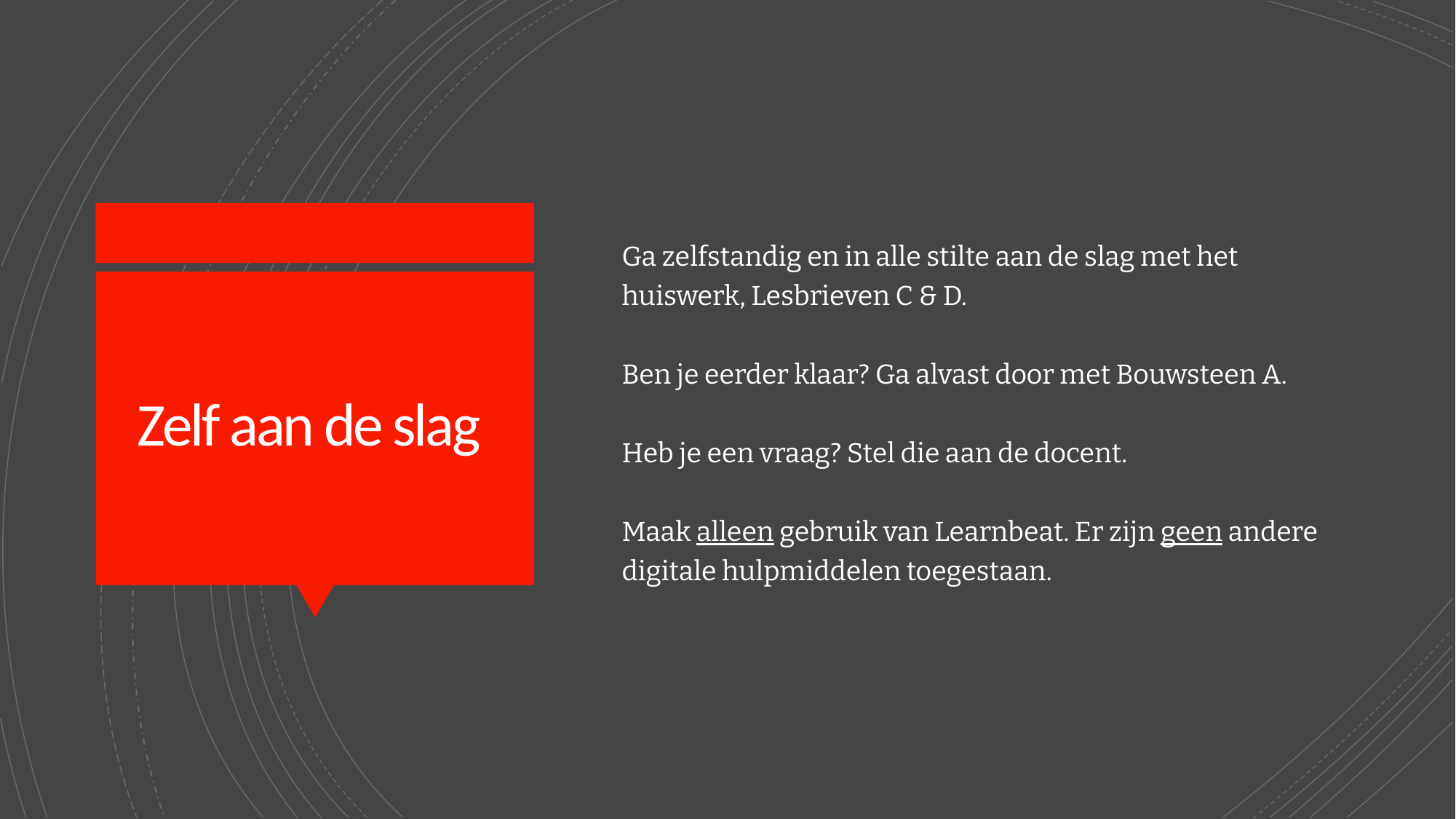

Ga zelfstandig en in alle stilte aan de slag met het huiswerk, Lesbrieven C & D.
Ben je eerder klaar? Ga alvast door met Bouwsteen A.
Heb je een vraag? Stel die aan de docent.
Maak alleen gebruik van Learnbeat. Er zijn geen andere digitale hulpmiddelen toegestaan.

# Zelf aan de slag